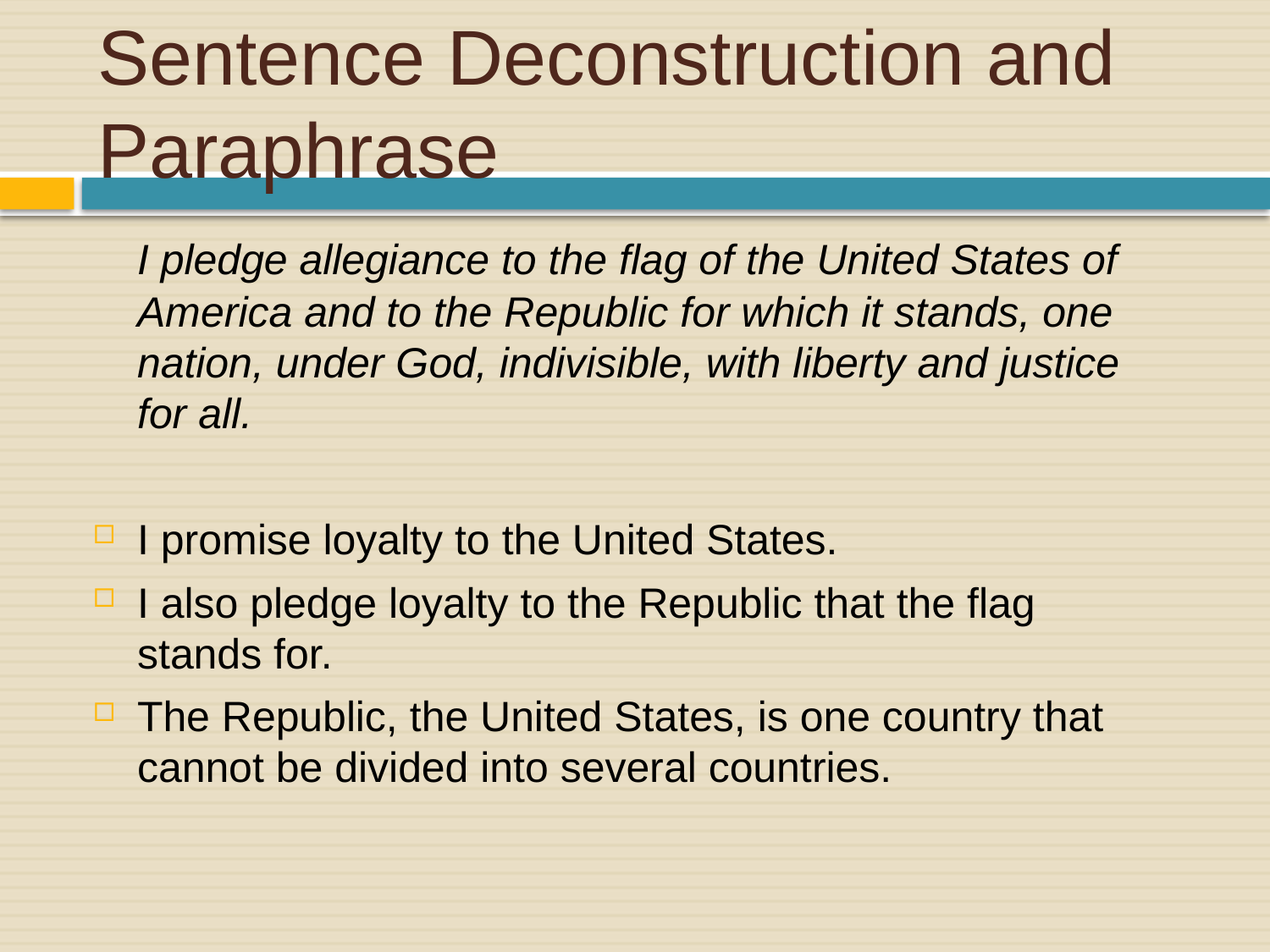

# Sentence Deconstruction and Paraphrase
	I pledge allegiance to the flag of the United States of America and to the Republic for which it stands, one nation, under God, indivisible, with liberty and justice for all.

I promise loyalty to the United States.
I also pledge loyalty to the Republic that the flag stands for.
The Republic, the United States, is one country that cannot be divided into several countries.